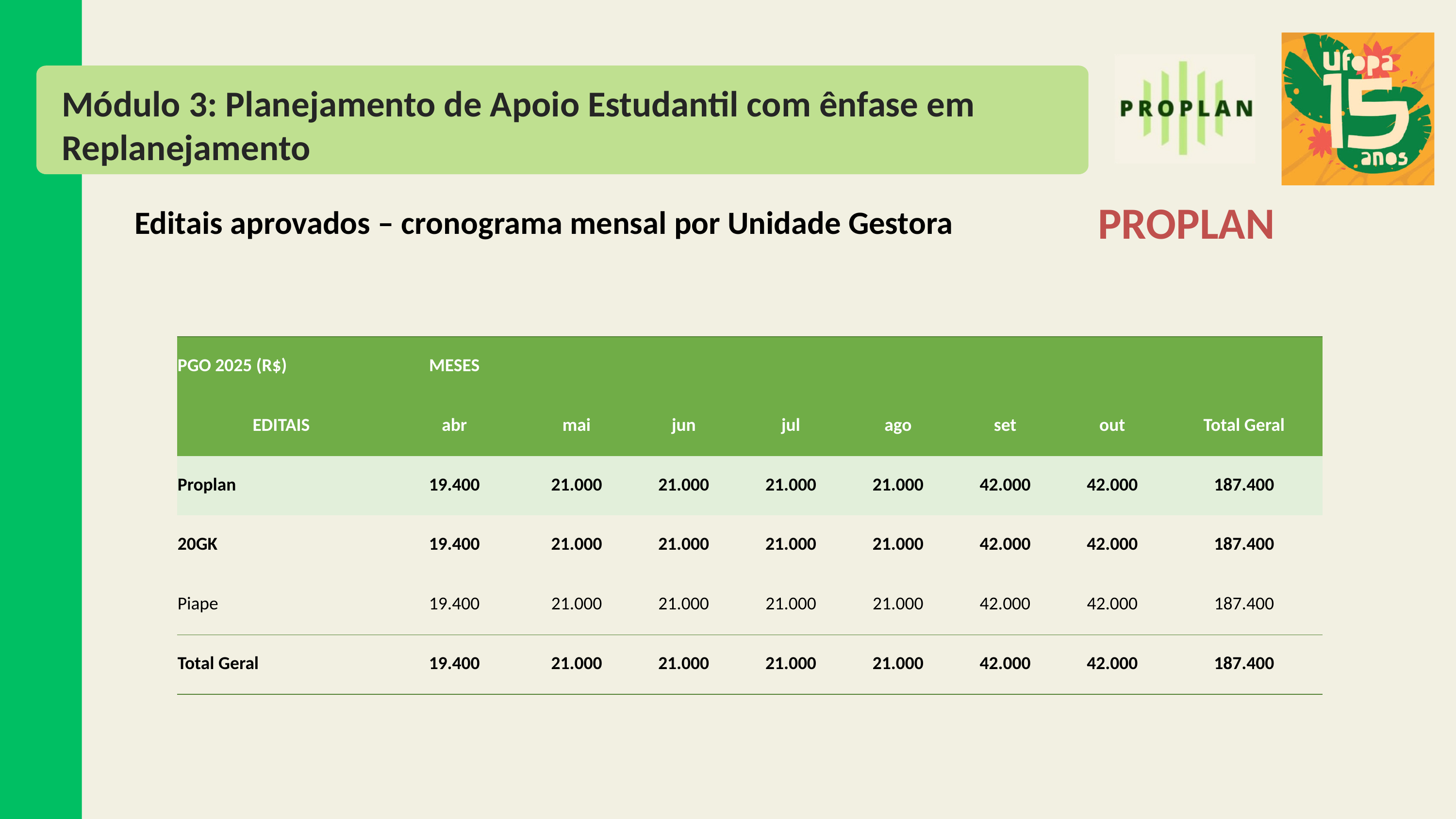

Módulo 3: Planejamento de Apoio Estudantil com ênfase em Replanejamento
PROPLAN
Editais aprovados – cronograma mensal por Unidade Gestora
| PGO 2025 (R$) | MESES |  |  |  |  |  |  |  |
| --- | --- | --- | --- | --- | --- | --- | --- | --- |
| EDITAIS | abr | mai | jun | jul | ago | set | out | Total Geral |
| Proplan | 19.400 | 21.000 | 21.000 | 21.000 | 21.000 | 42.000 | 42.000 | 187.400 |
| 20GK | 19.400 | 21.000 | 21.000 | 21.000 | 21.000 | 42.000 | 42.000 | 187.400 |
| Piape | 19.400 | 21.000 | 21.000 | 21.000 | 21.000 | 42.000 | 42.000 | 187.400 |
| Total Geral | 19.400 | 21.000 | 21.000 | 21.000 | 21.000 | 42.000 | 42.000 | 187.400 |